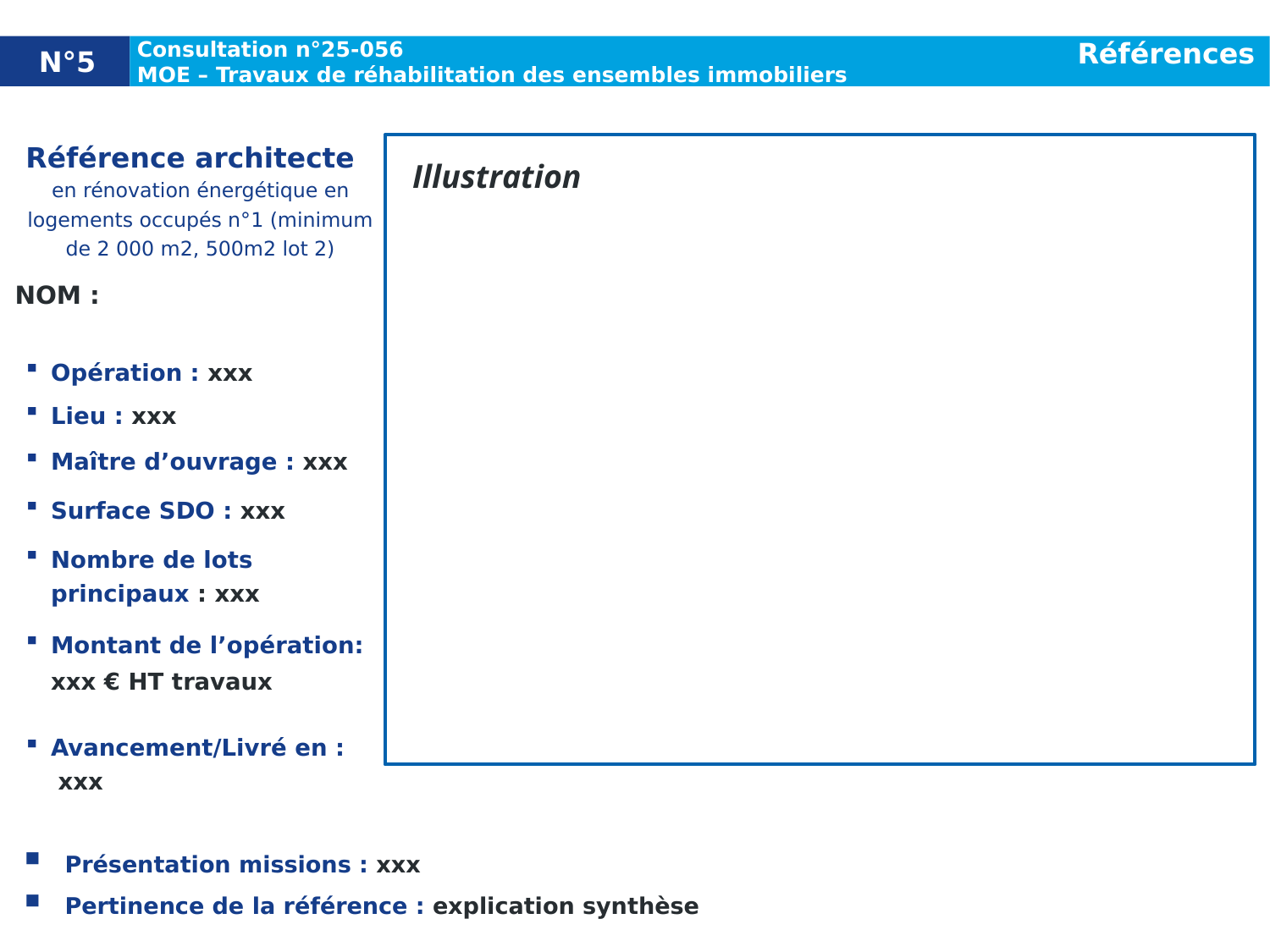

Références
Consultation n°25-056
MOE – Travaux de réhabilitation des ensembles immobiliers
N°5

Référence architecte
en rénovation énergétique en logements occupés n°1 (minimum de 2 000 m2, 500m2 lot 2)

NOM :

Opération : xxx
Lieu : xxx
Maître d’ouvrage : xxx
Surface SDO : xxx
Nombre de lots principaux : xxx
Montant de l’opération: xxx € HT travaux

Avancement/Livré en :
    xxx
Illustration

Présentation missions : xxx
Pertinence de la référence : explication synthèse